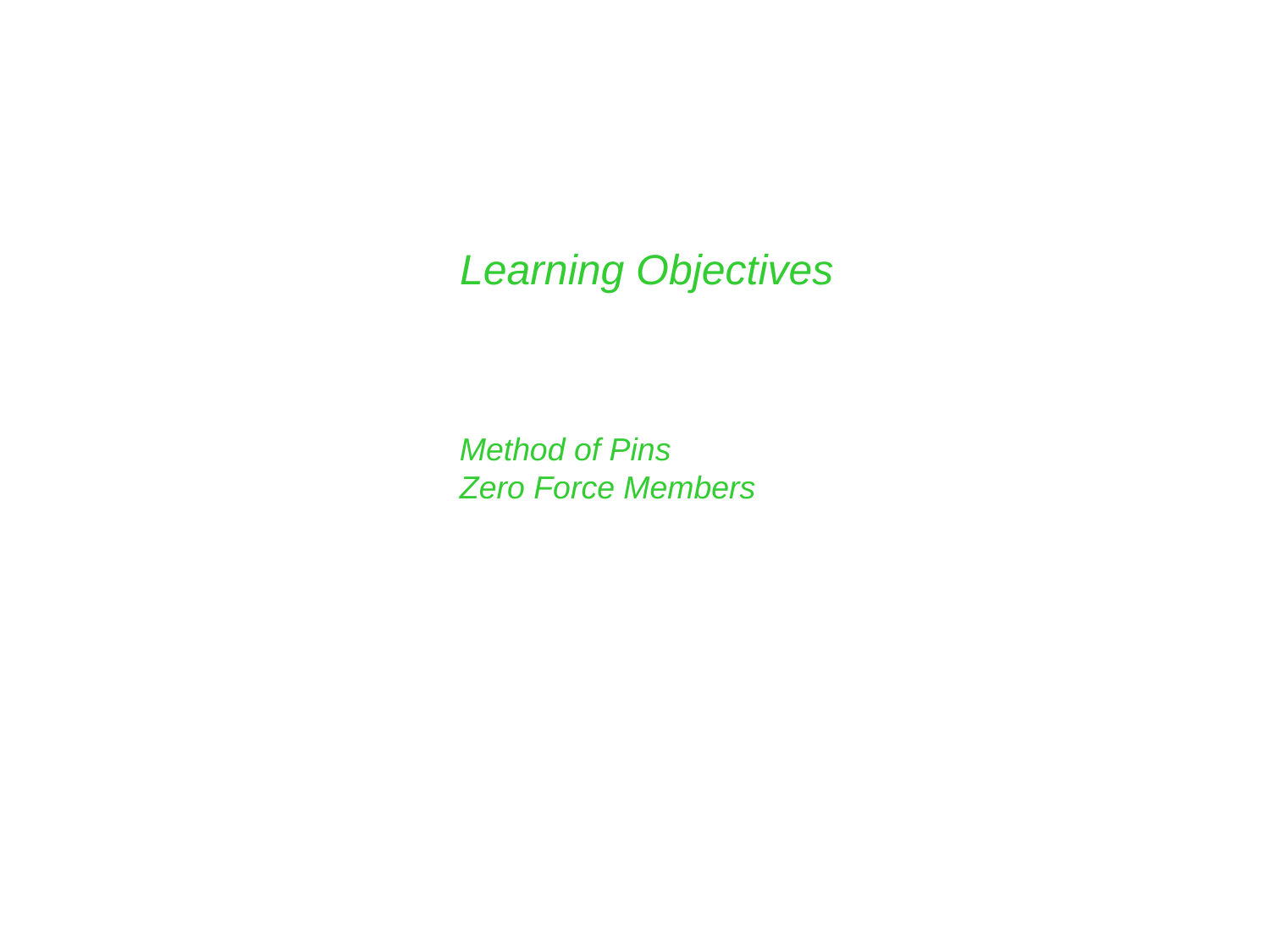

Learning Objectives
Method of Pins
Zero Force Members